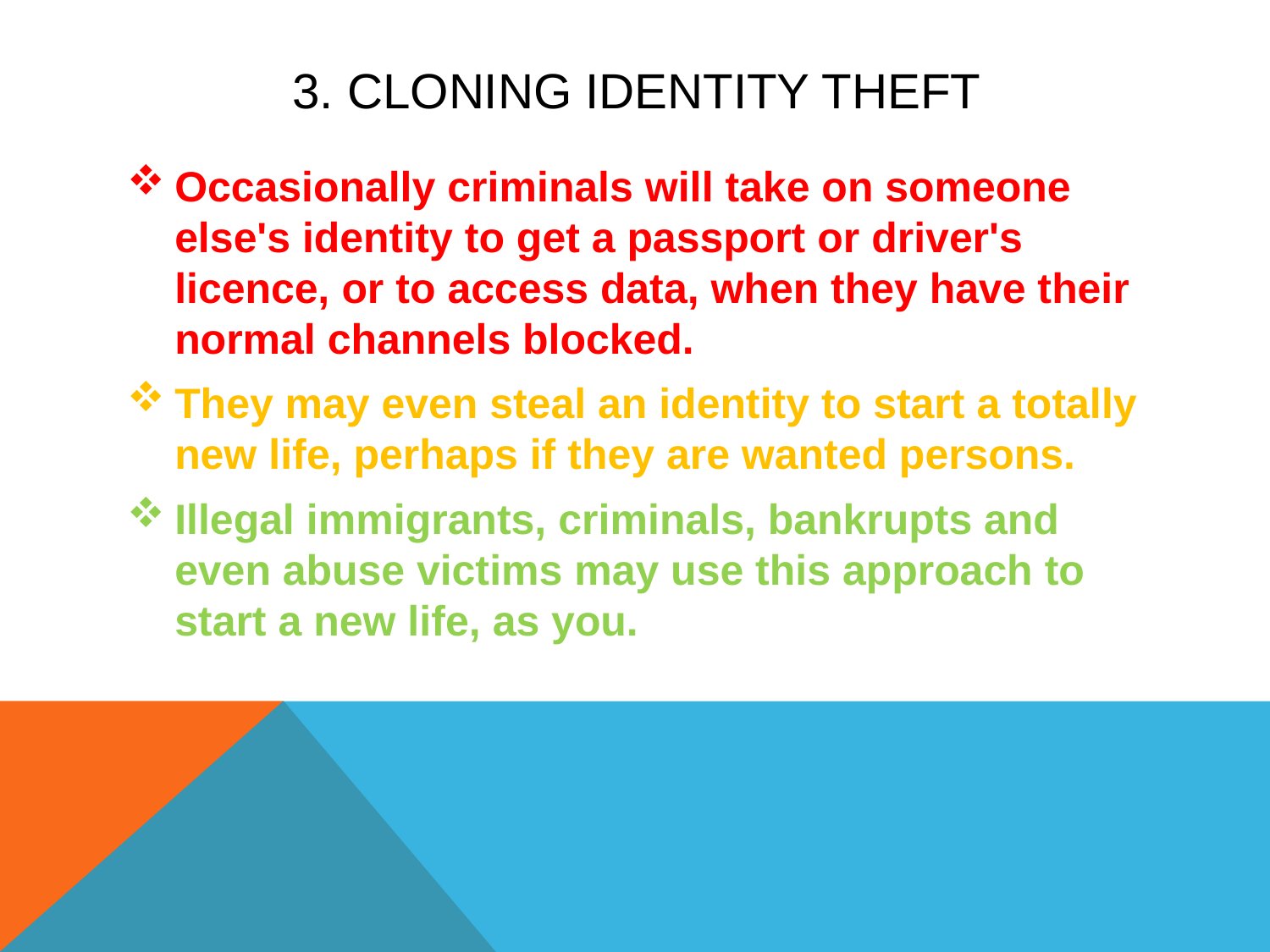

# 3. Cloning Identity theft
Occasionally criminals will take on someone else's identity to get a passport or driver's licence, or to access data, when they have their normal channels blocked.
They may even steal an identity to start a totally new life, perhaps if they are wanted persons.
Illegal immigrants, criminals, bankrupts and even abuse victims may use this approach to start a new life, as you.